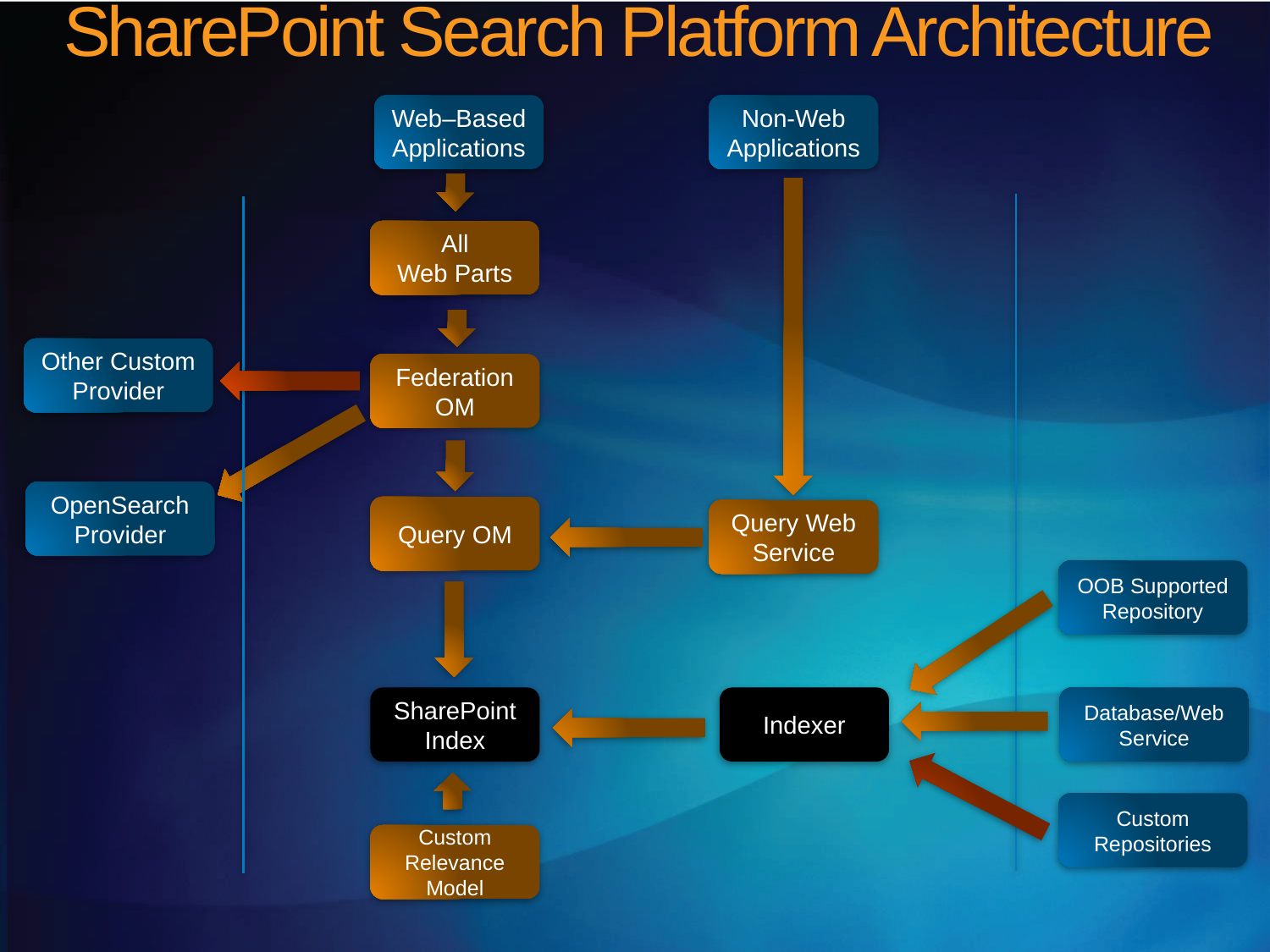

# SharePoint Search Platform Architecture
Web–Based Applications
Non-Web Applications

All
Web Parts

Other Custom Provider
Federation OM

OpenSearch Provider
Query OM
Query Web Service
OOB Supported Repository

SharePoint Index
Indexer
Database/Web Service

Custom Repositories
Custom Relevance Model